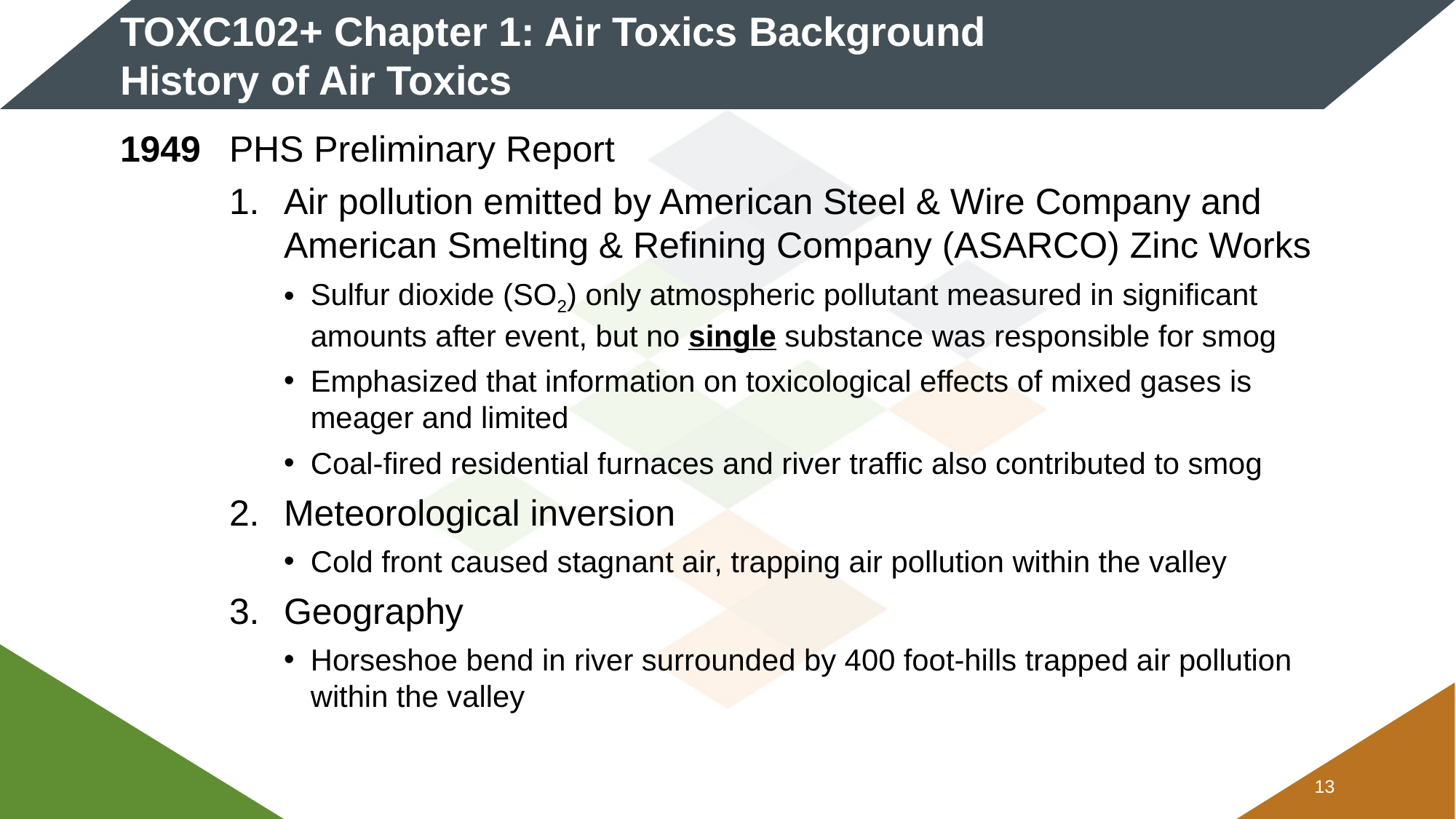

# TOXC102+ Chapter 1: Air Toxics Background History of Air Toxics
1949	PHS Preliminary Report
Air pollution emitted by American Steel & Wire Company and American Smelting & Refining Company (ASARCO) Zinc Works
Sulfur dioxide (SO2) only atmospheric pollutant measured in significant amounts after event, but no single substance was responsible for smog
Emphasized that information on toxicological effects of mixed gases is meager and limited
Coal-fired residential furnaces and river traffic also contributed to smog
Meteorological inversion
Cold front caused stagnant air, trapping air pollution within the valley
Geography
Horseshoe bend in river surrounded by 400 foot-hills trapped air pollution within the valley
13